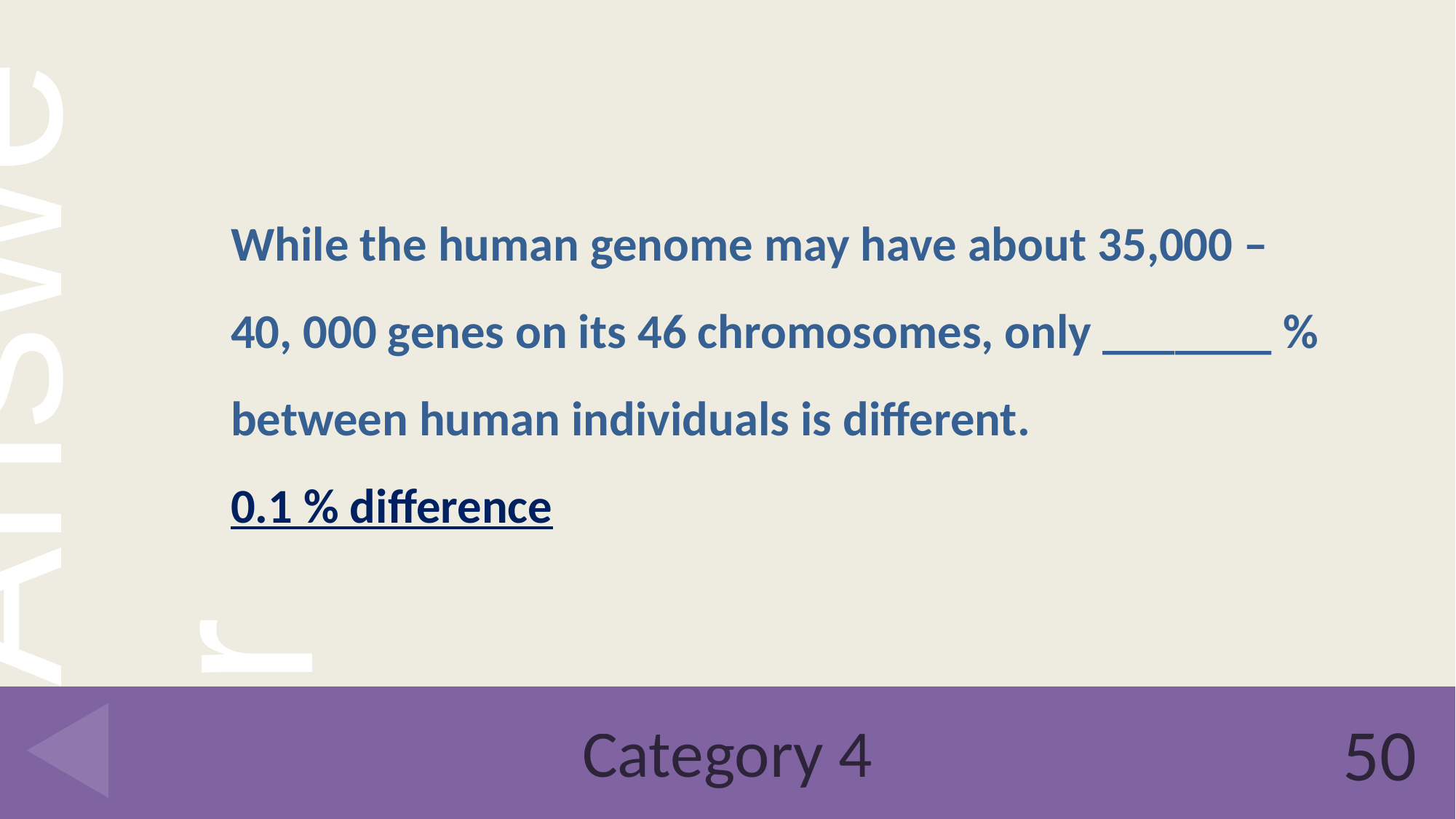

While the human genome may have about 35,000 –
40, 000 genes on its 46 chromosomes, only _______ % between human individuals is different.
0.1 % difference
# Category 4
50